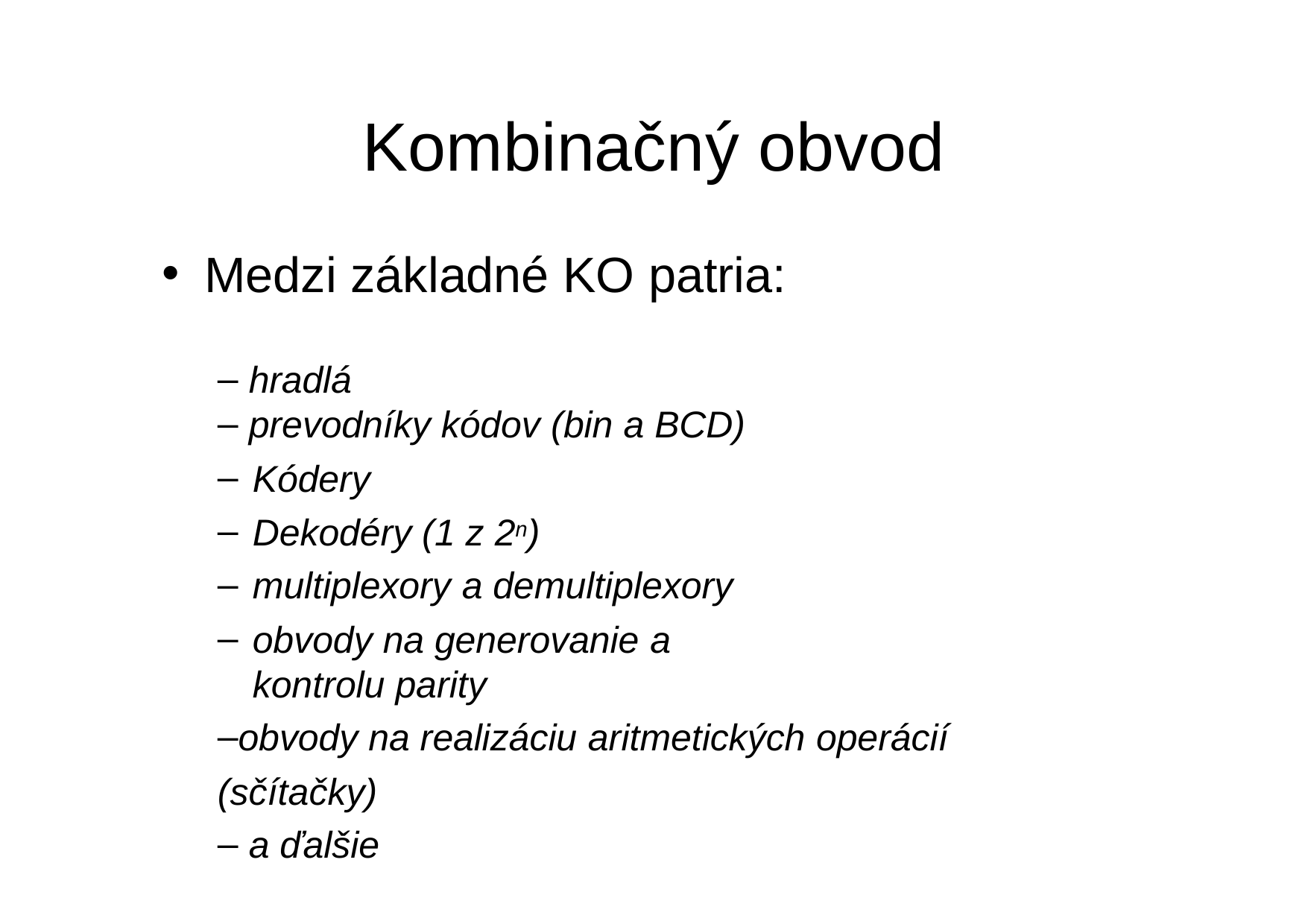

# Kombinačný obvod
Medzi základné KO patria:

 hradlá
 prevodníky kódov (bin a BCD)

Kódery

Dekodéry (1 z 2n)

multiplexory a demultiplexory

obvody na generovanie a kontrolu parity
obvody na realizáciu aritmetických operácií (sčítačky)
 a ďalšie